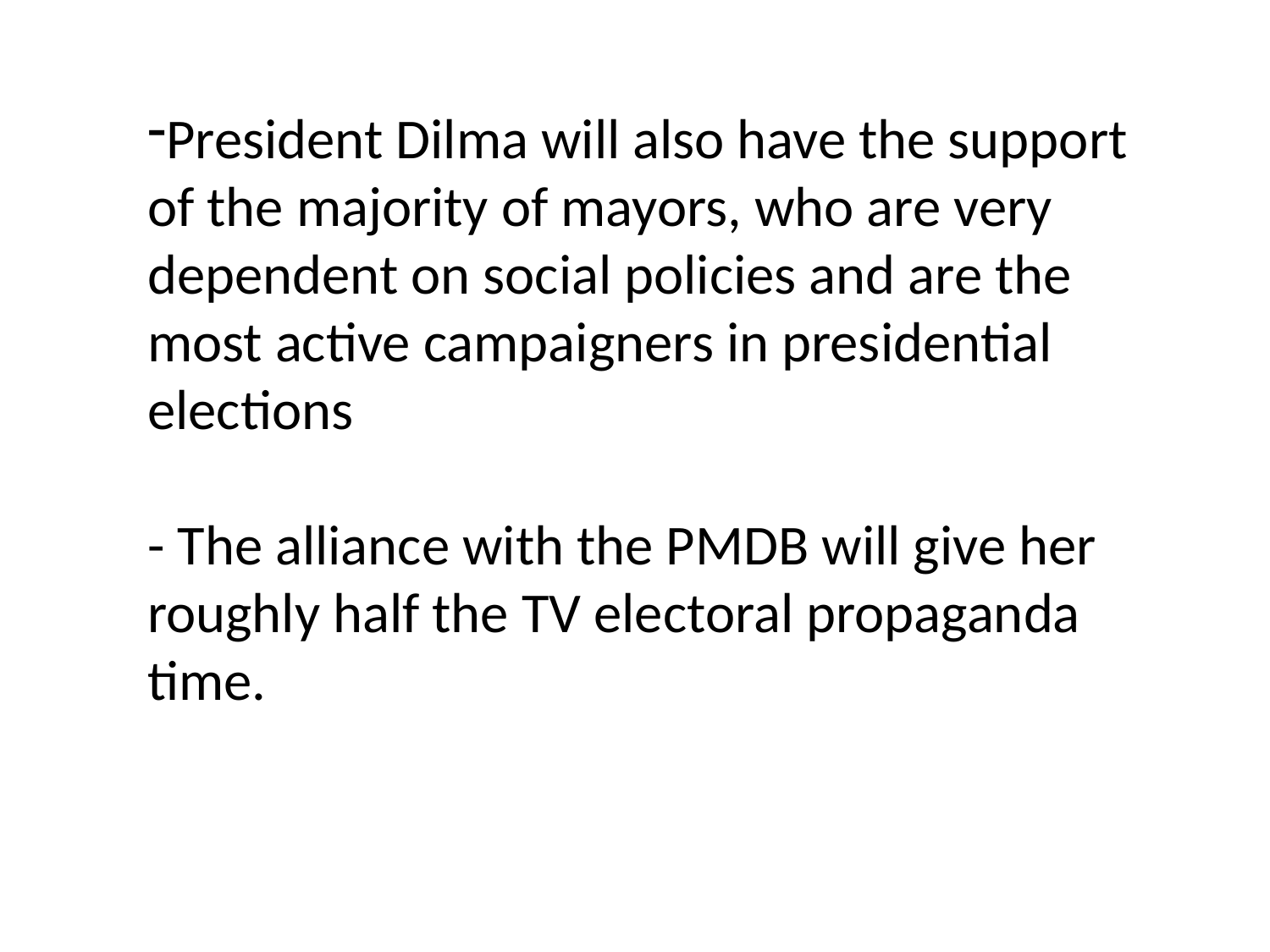

President Dilma will also have the support of the majority of mayors, who are very dependent on social policies and are the most active campaigners in presidential elections
- The alliance with the PMDB will give her roughly half the TV electoral propaganda time.